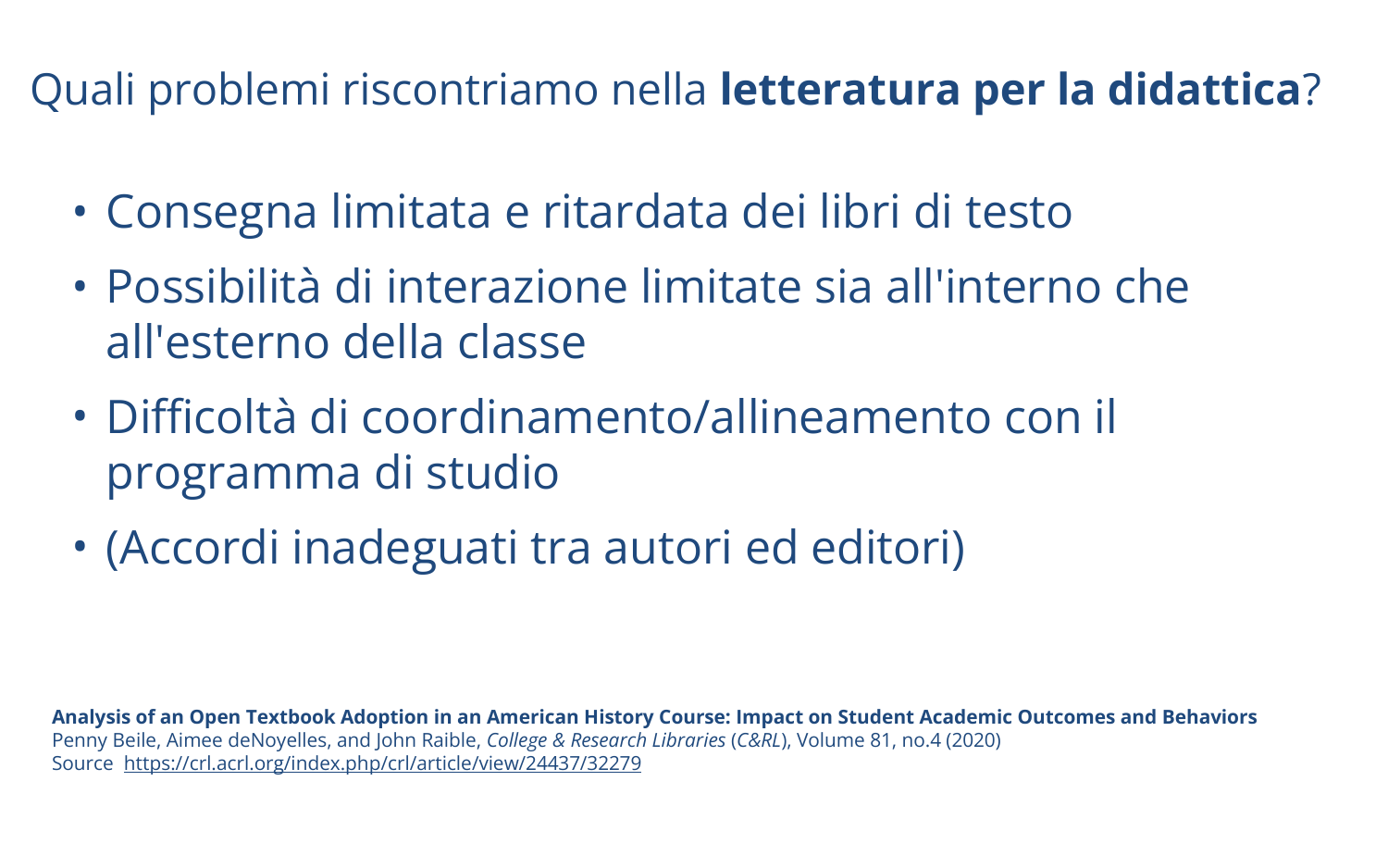

# Quali problemi riscontriamo nella letteratura per la didattica?
Consegna limitata e ritardata dei libri di testo
Possibilità di interazione limitate sia all'interno che all'esterno della classe
Difficoltà di coordinamento/allineamento con il programma di studio
(Accordi inadeguati tra autori ed editori)
Analysis of an Open Textbook Adoption in an American History Course: Impact on Student Academic Outcomes and Behaviors
Penny Beile, Aimee deNoyelles, and John Raible, College & Research Libraries (C&RL), Volume 81, no.4 (2020)
Source  https://crl.acrl.org/index.php/crl/article/view/24437/32279